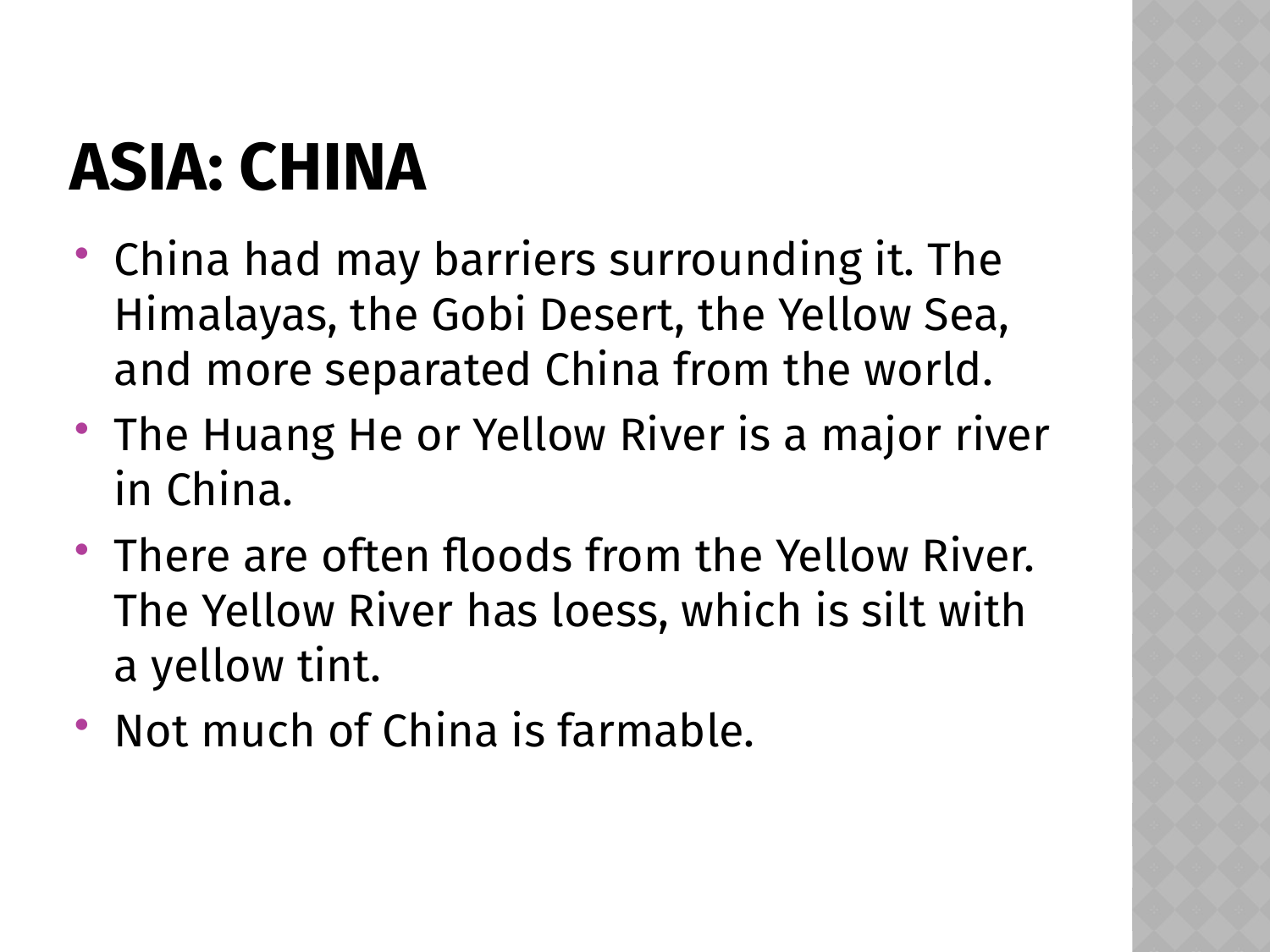

# Asia: CHINA
China had may barriers surrounding it. The Himalayas, the Gobi Desert, the Yellow Sea, and more separated China from the world.
The Huang He or Yellow River is a major river in China.
There are often floods from the Yellow River.  The Yellow River has loess, which is silt with a yellow tint.
Not much of China is farmable.